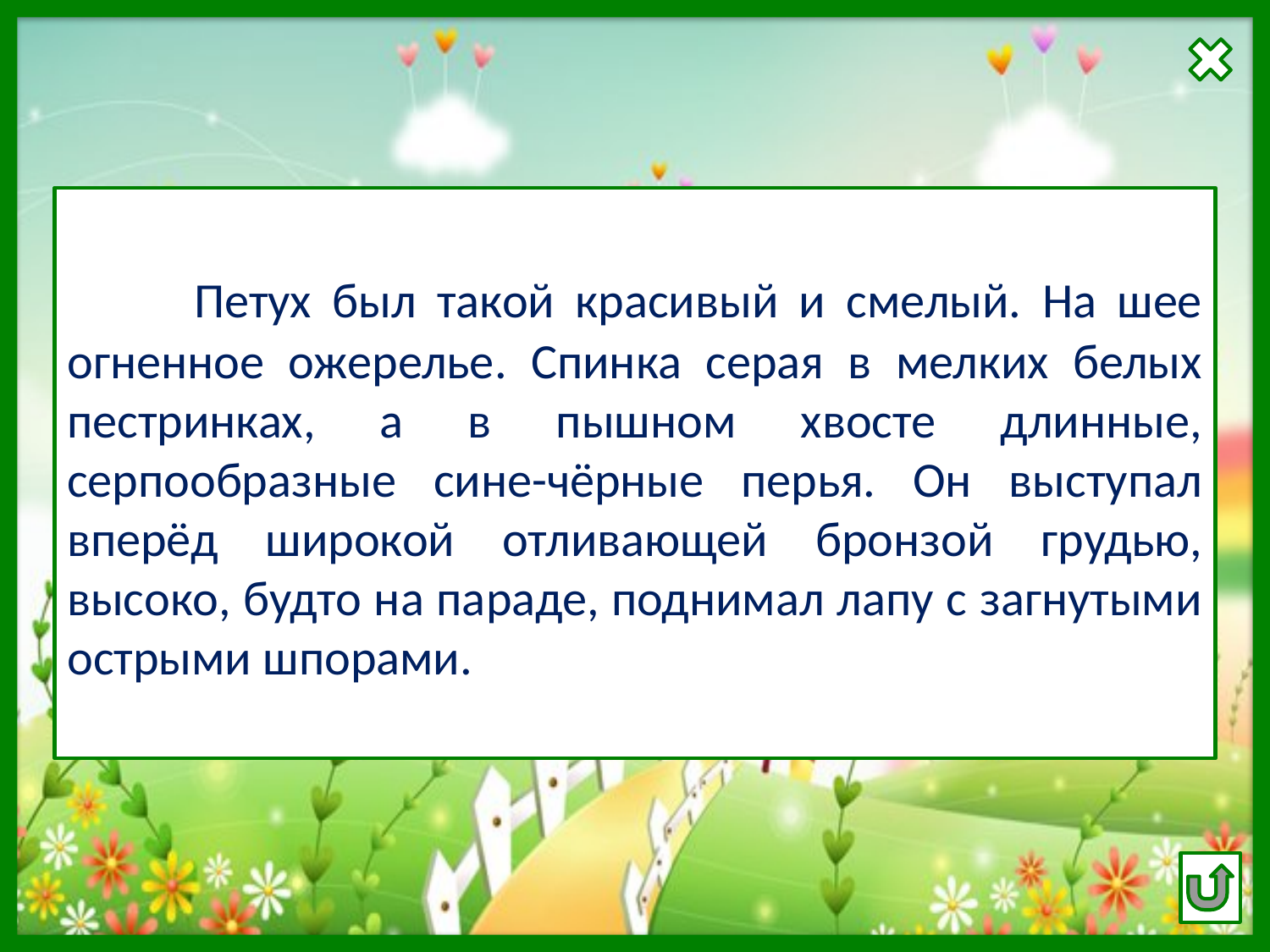

Петух был такой красивый и смелый. На шее огненное ожерелье. Спинка серая в мелких белых пестринках, а в пышном хвосте длинные, серпообразные сине-чёрные перья. Он выступал вперёд широкой отливающей бронзой грудью, высоко, будто на параде, поднимал лапу с загнутыми острыми шпорами.